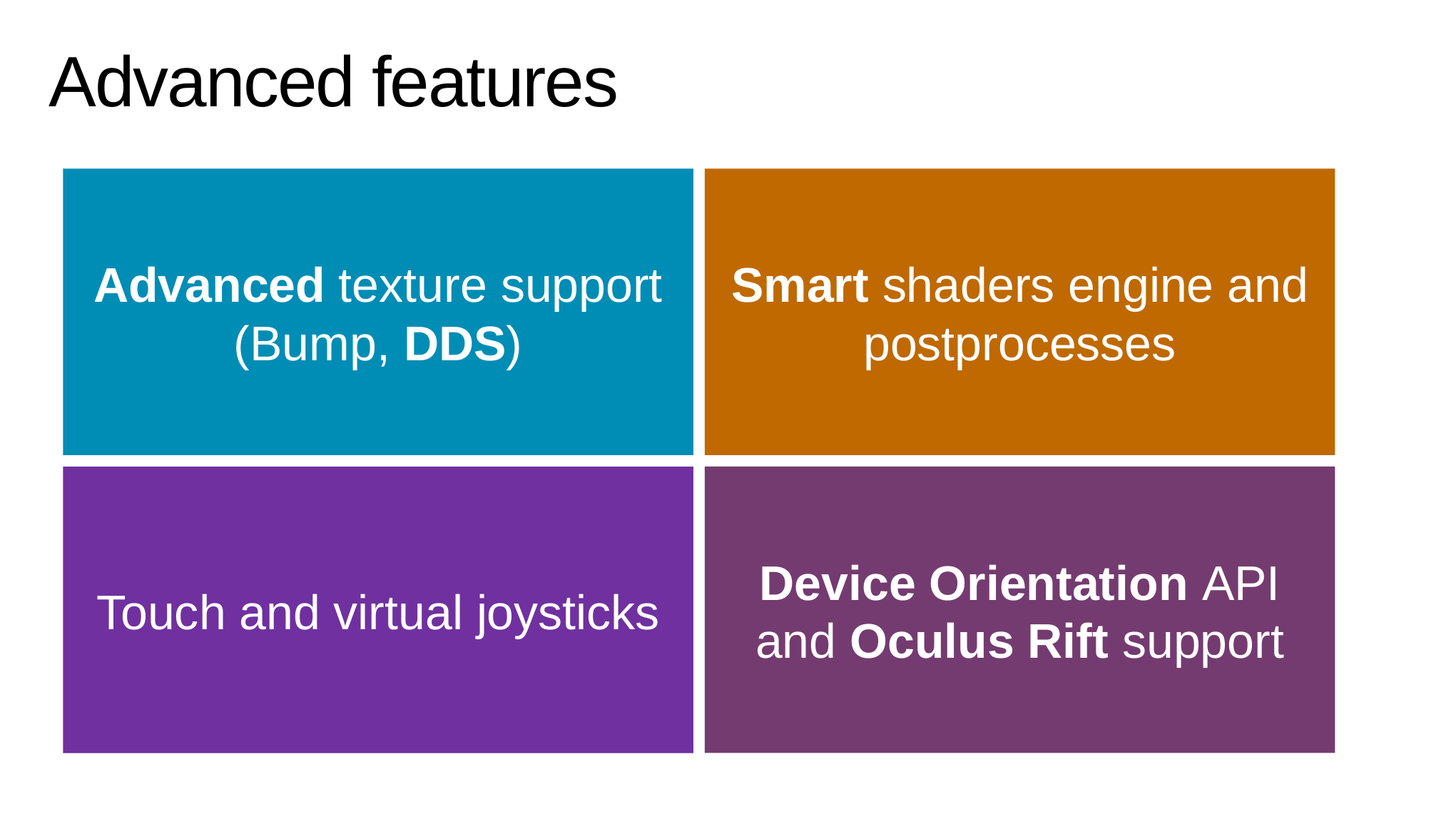

# Advanced features
Advanced texture support (Bump, DDS)
Smart shaders engine and postprocesses
Device Orientation API and Oculus Rift support
Touch and virtual joysticks